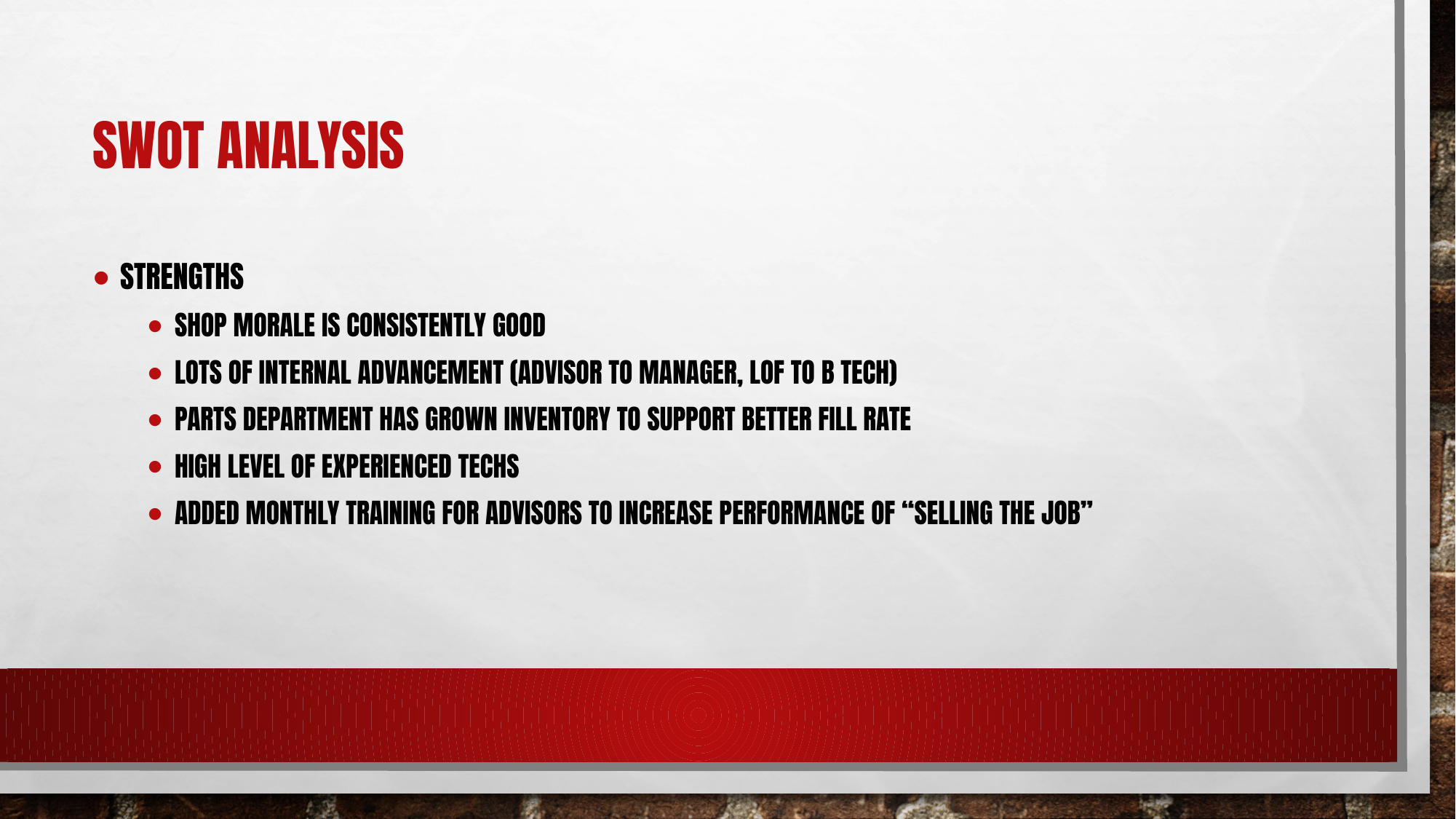

# SWOT Analysis
Strengths
Shop morale is consistently good
Lots of internal advancement (advisor to manager, lof to b tech)
Parts department has grown inventory to support better fill rate
High level of experienced techs
Added monthly training for advisors to increase performance of “selling the job”